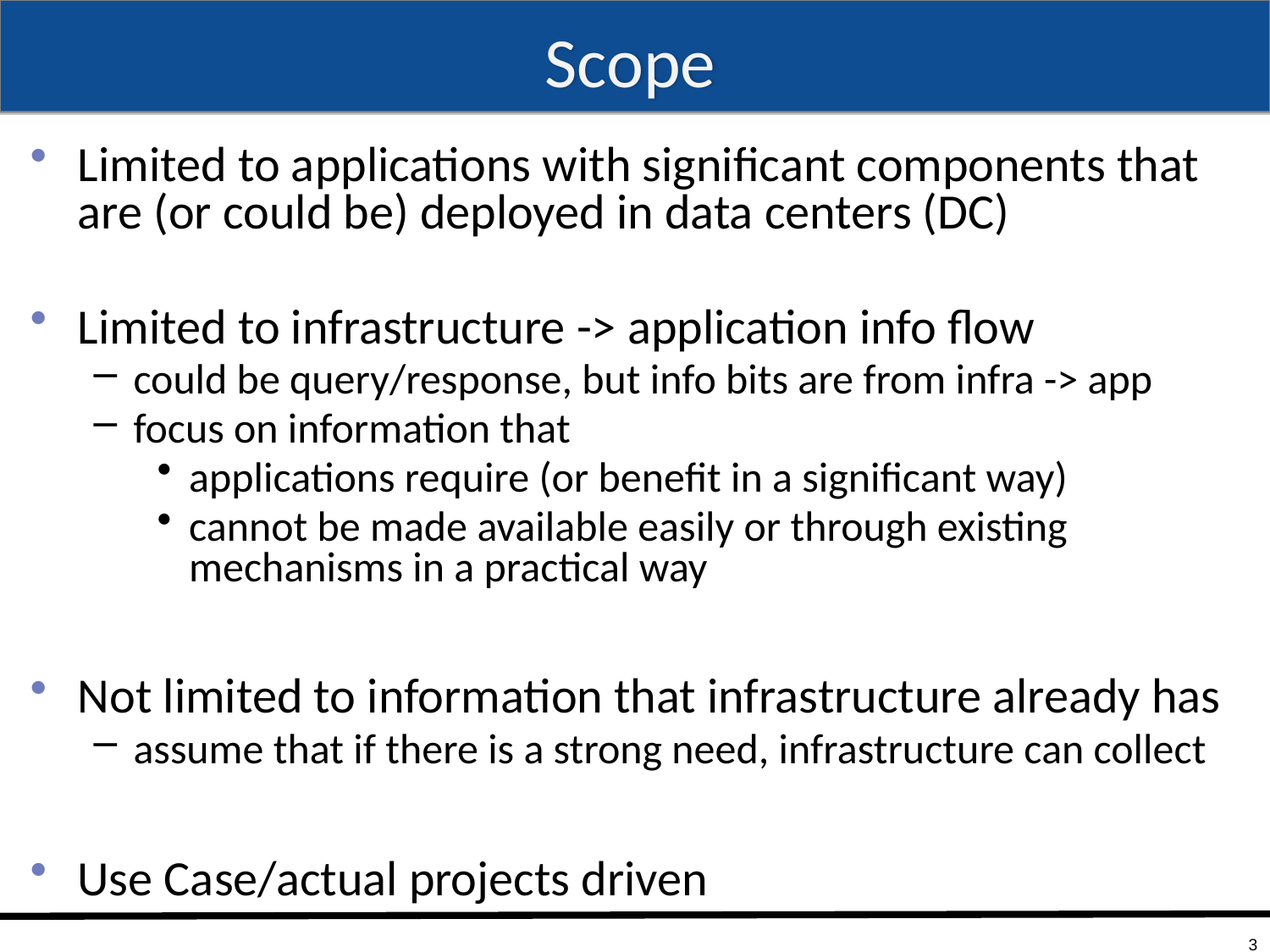

# Scope
Limited to applications with significant components that are (or could be) deployed in data centers (DC)

Limited to infrastructure -> application info flow
could be query/response, but info bits are from infra -> app
focus on information that
applications require (or benefit in a significant way)
cannot be made available easily or through existing mechanisms in a practical way

Not limited to information that infrastructure already has
assume that if there is a strong need, infrastructure can collect

Use Case/actual projects driven
3